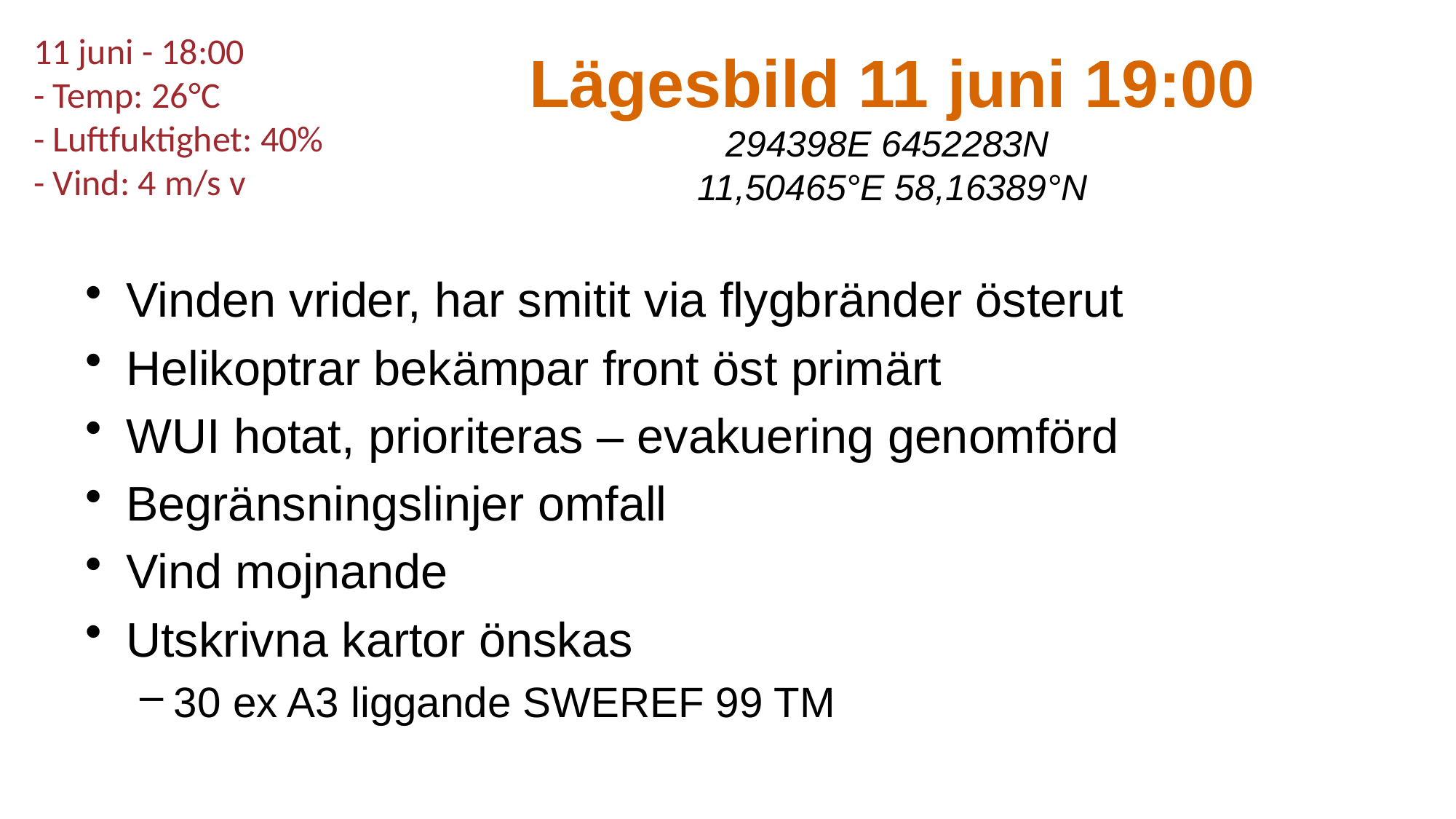

11 juni - 18:00
- Temp: 26°C
- Luftfuktighet: 40%
- Vind: 4 m/s v
# Lägesbild 11 juni 19:00 294398E 6452283N 11,50465°E 58,16389°N
Vinden vrider, har smitit via flygbränder österut
Helikoptrar bekämpar front öst primärt
WUI hotat, prioriteras – evakuering genomförd
Begränsningslinjer omfall
Vind mojnande
Utskrivna kartor önskas
30 ex A3 liggande SWEREF 99 TM